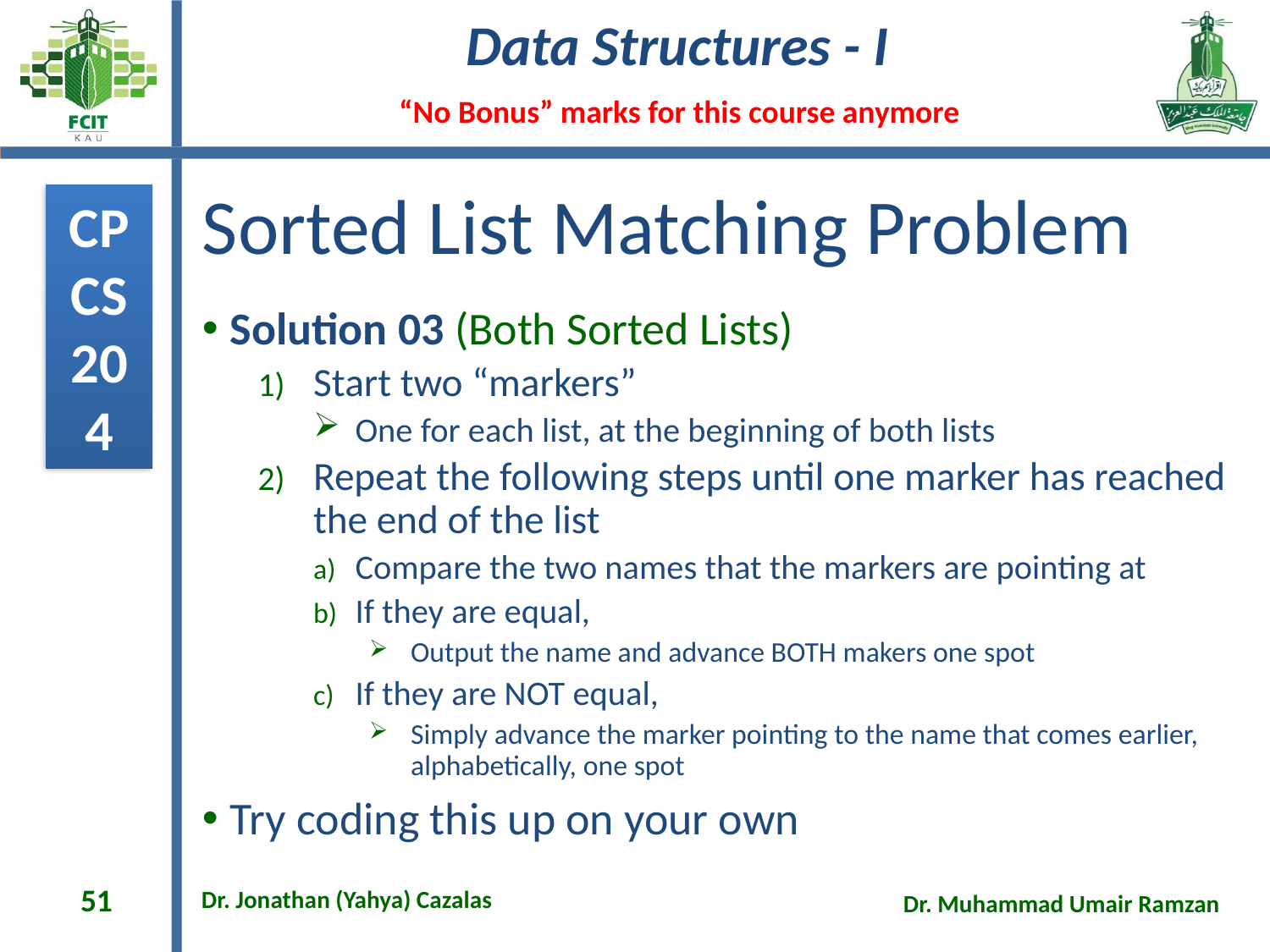

# Sorted List Matching Problem
Solution 03 (Both Sorted Lists)
Start two “markers”
One for each list, at the beginning of both lists
Repeat the following steps until one marker has reached the end of the list
Compare the two names that the markers are pointing at
If they are equal,
Output the name and advance BOTH makers one spot
If they are NOT equal,
Simply advance the marker pointing to the name that comes earlier, alphabetically, one spot
Try coding this up on your own

51